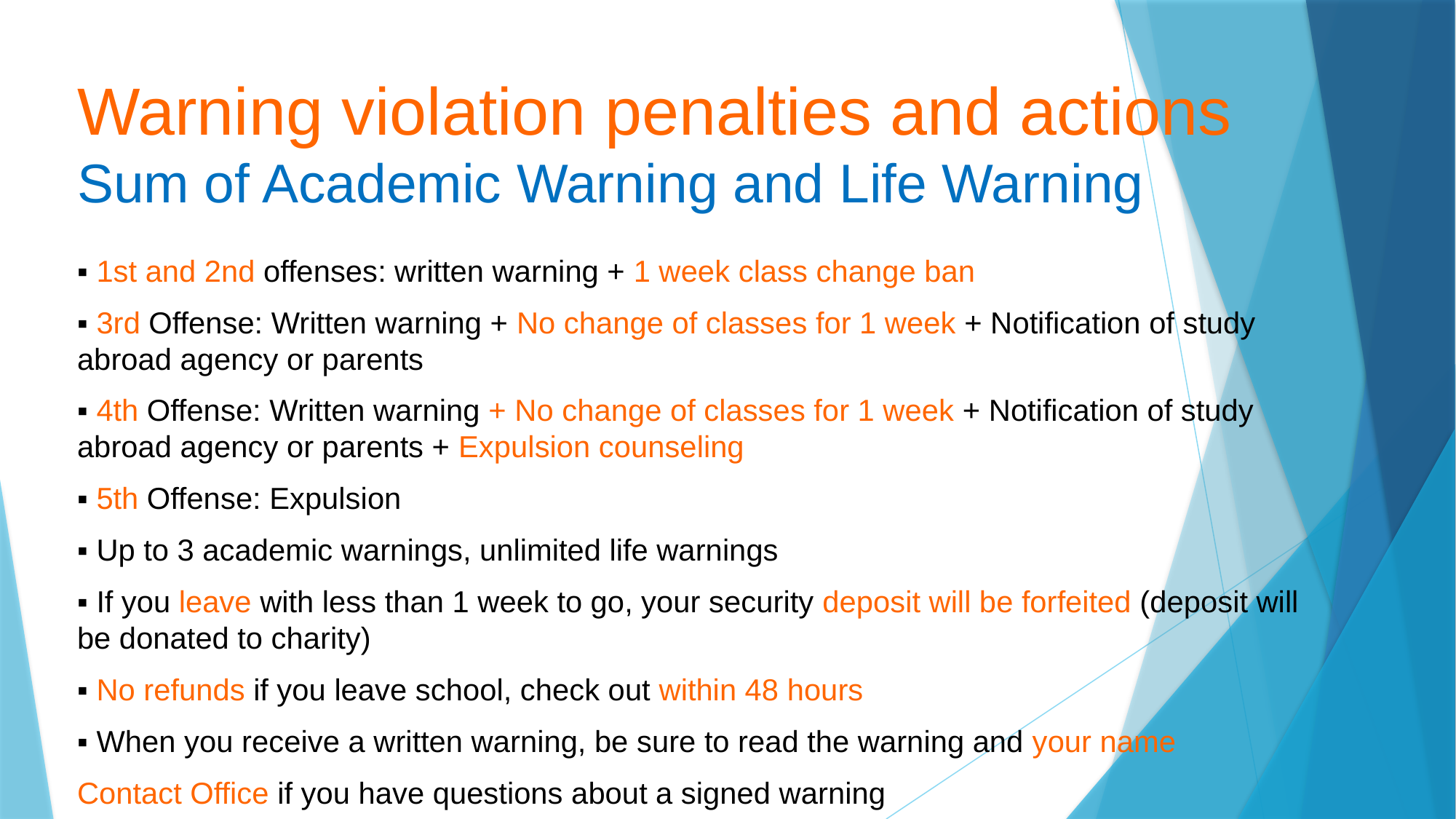

Warning violation penalties and actions
Sum of Academic Warning and Life Warning
▪ 1st and 2nd offenses: written warning + 1 week class change ban
▪ 3rd Offense: Written warning + No change of classes for 1 week + Notification of study abroad agency or parents
▪ 4th Offense: Written warning + No change of classes for 1 week + Notification of study abroad agency or parents + Expulsion counseling
▪ 5th Offense: Expulsion
▪ Up to 3 academic warnings, unlimited life warnings
▪ If you leave with less than 1 week to go, your security deposit will be forfeited (deposit will be donated to charity)
▪ No refunds if you leave school, check out within 48 hours
▪ When you receive a written warning, be sure to read the warning and your name
Contact Office if you have questions about a signed warning
▪ If the manager determines that sanctions are warranted for actions other than those specified, a warning will be issued.